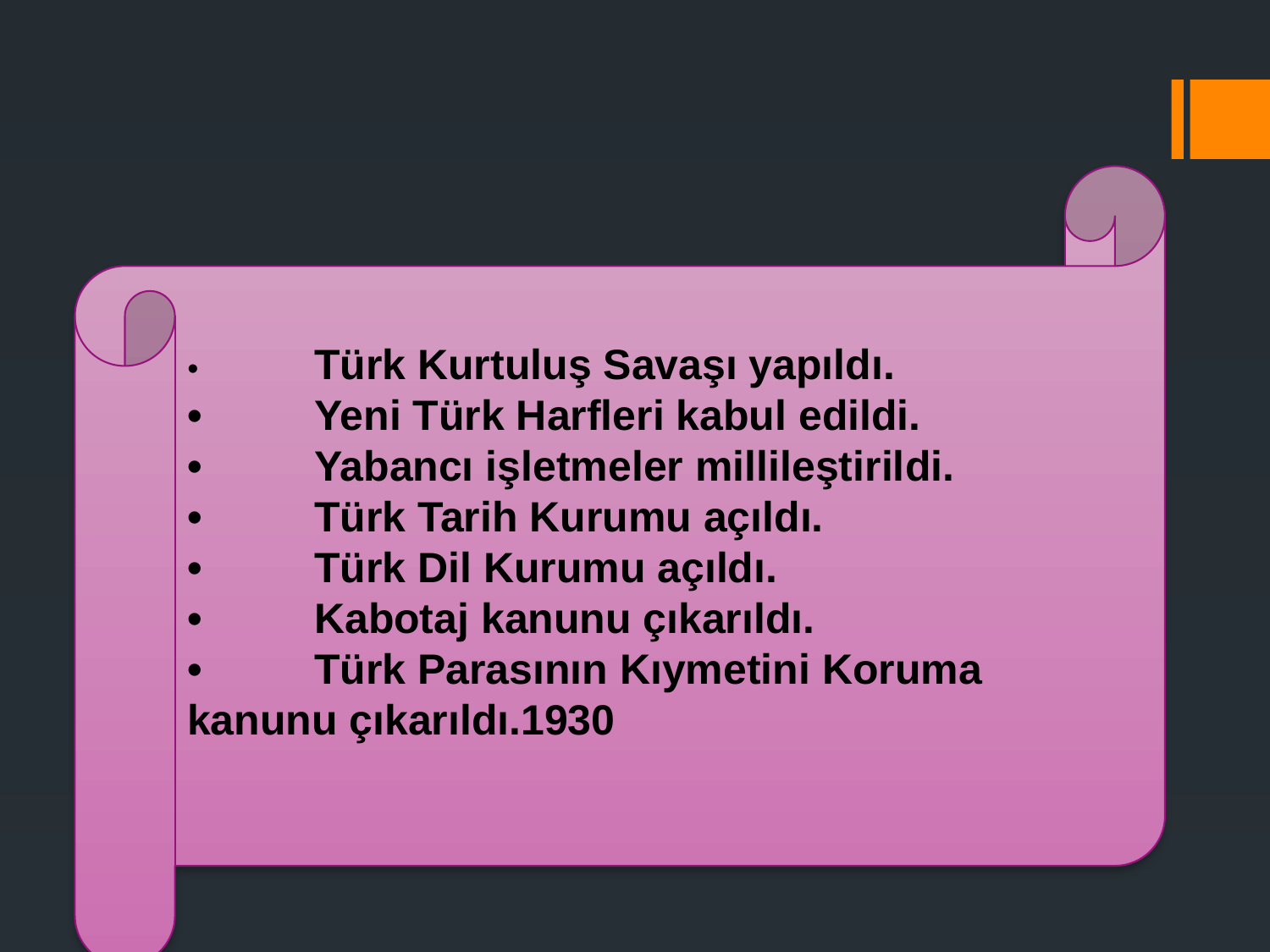

•	Türk Kurtuluş Savaşı yapıldı.
•	Yeni Türk Harfleri kabul edildi.
•	Yabancı işletmeler millileştirildi.
•	Türk Tarih Kurumu açıldı.
•	Türk Dil Kurumu açıldı.
•	Kabotaj kanunu çıkarıldı.
•	Türk Parasının Kıymetini Koruma kanunu çıkarıldı.1930